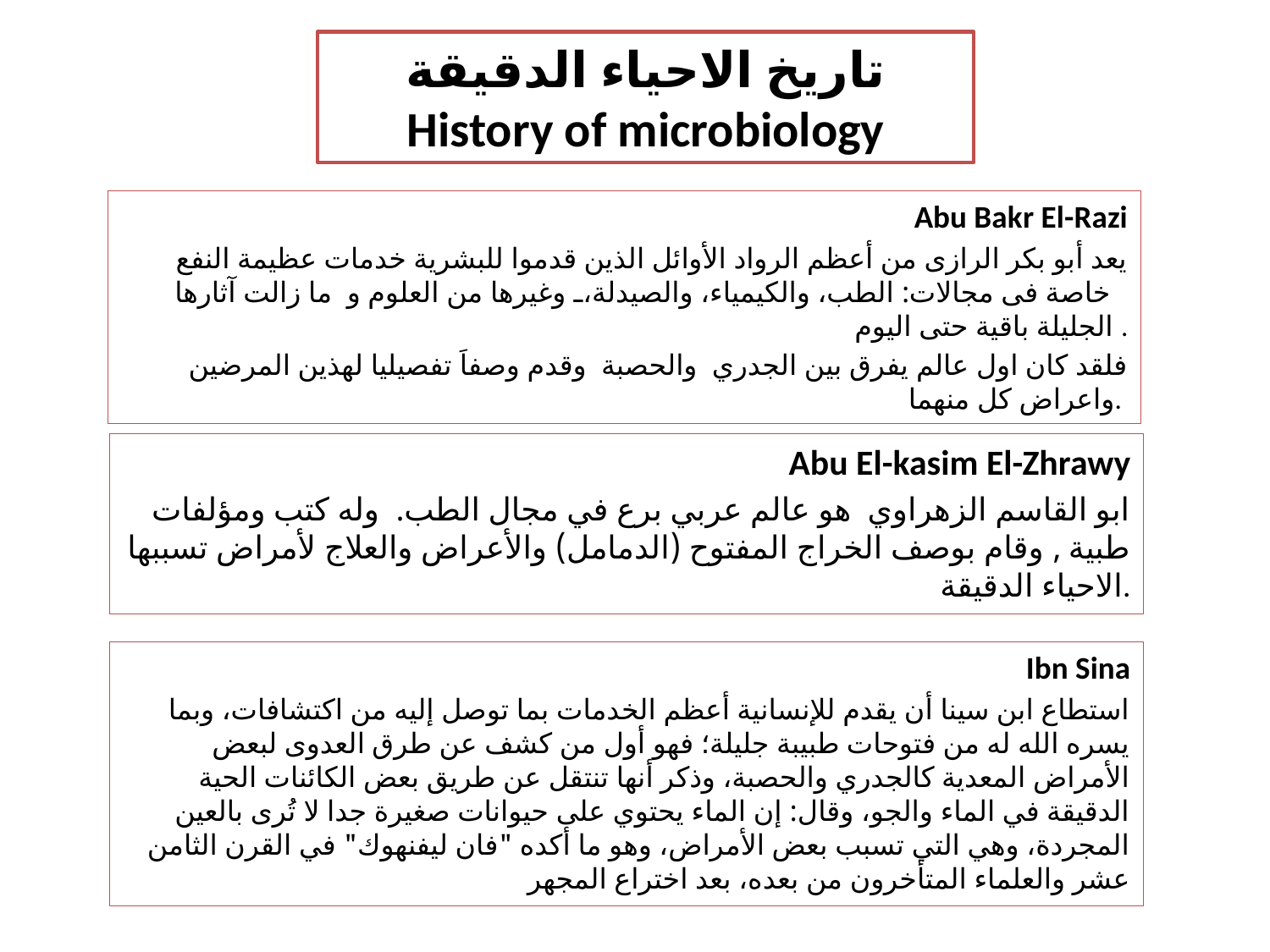

تاريخ الاحياء الدقيقة
History of microbiology
Abu Bakr El-Razi
يعد أبو بكر الرازى من أعظم الرواد الأوائل الذين قدموا للبشرية خدمات عظيمة النفع خاصة فى مجالات: الطب، والكيمياء، والصيدلة، وغيرها من العلوم و  ما زالت آثارها الجليلة باقية حتى اليوم .
فلقد كان اول عالم يفرق بين الجدري  والحصبة  وقدم وصفاَ تفصيليا لهذين المرضين واعراض كل منهما.
Abu El-kasim El-Zhrawy
ابو القاسم الزهراوي  هو عالم عربي برع في مجال الطب.  وله كتب ومؤلفات طبية , وقام بوصف الخراج المفتوح (الدمامل) والأعراض والعلاج لأمراض تسببها الاحياء الدقيقة.
Ibn Sina
استطاع ابن سينا أن يقدم للإنسانية أعظم الخدمات بما توصل إليه من اكتشافات، وبما يسره الله له من فتوحات طبيبة جليلة؛ فهو أول من كشف عن طرق العدوى لبعض الأمراض المعدية كالجدري والحصبة، وذكر أنها تنتقل عن طريق بعض الكائنات الحية الدقيقة في الماء والجو، وقال: إن الماء يحتوي على حيوانات صغيرة جدا لا تُرى بالعين المجردة، وهي التي تسبب بعض الأمراض، وهو ما أكده "فان ليفنهوك" في القرن الثامن عشر والعلماء المتأخرون من بعده، بعد اختراع المجهر